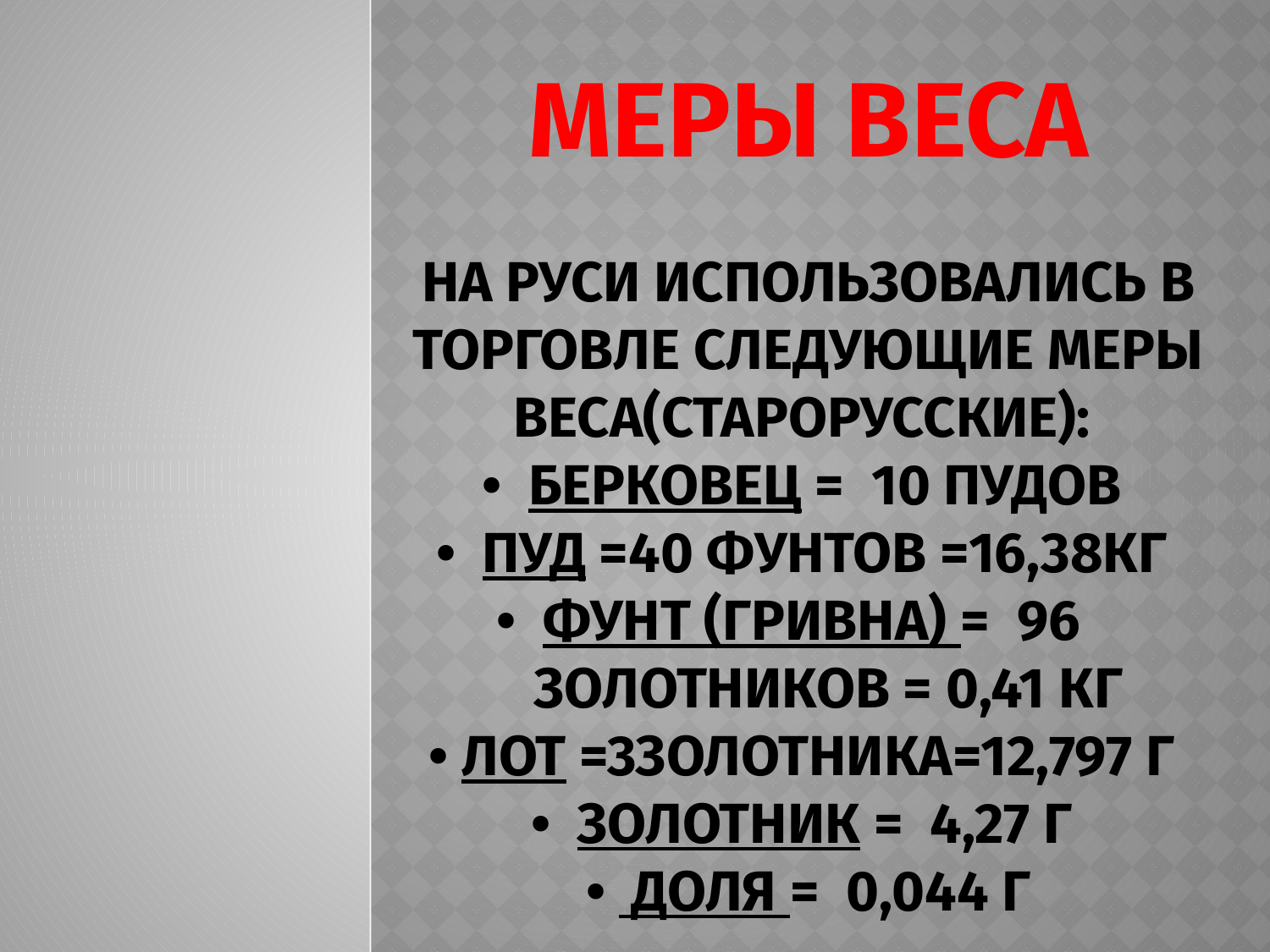

# Меры веса На Руси использовались в торговле следующие меры веса(старорусские): •  берковец =  10 пудов •  пуд =40 фунтов =16,38кг •  фунт (гривна) =  96 золотников = 0,41 кг • лот =3золотника=12,797 г •  золотник =  4,27 г •  доля =  0,044 г